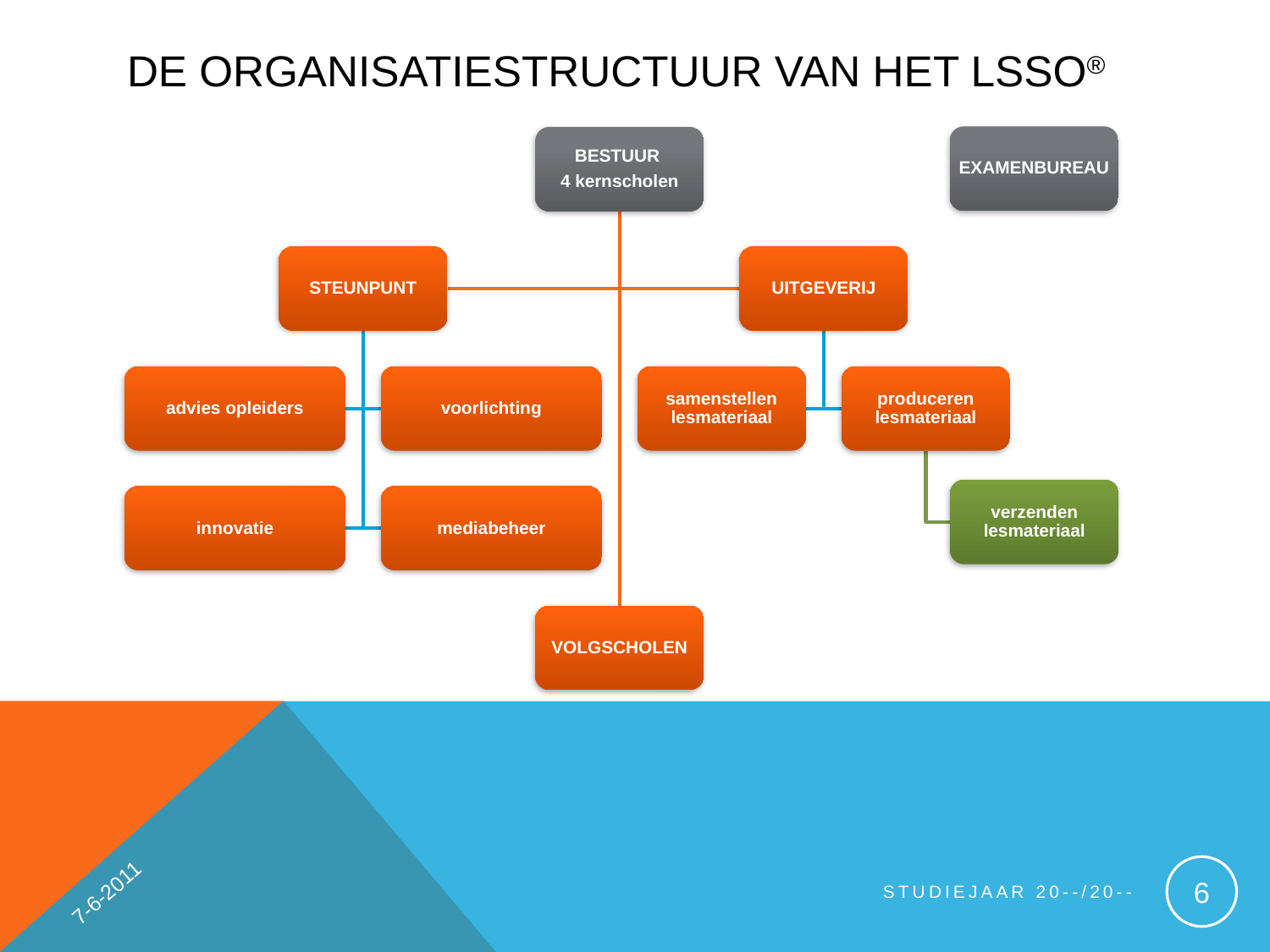

# De organisatiestructuur van het LSSO®
BESTUUR
4 kernscholen
VOLGSCHOLEN
STEUNPUNT
advies opleiders
voorlichting
innovatie
mediabeheer
UITGEVERIJ
samenstellen lesmateriaal
produceren lesmateriaal
verzenden lesmateriaal
EXAMENBUREAU
7-6-2011
6
Studiejaar 20--/20--